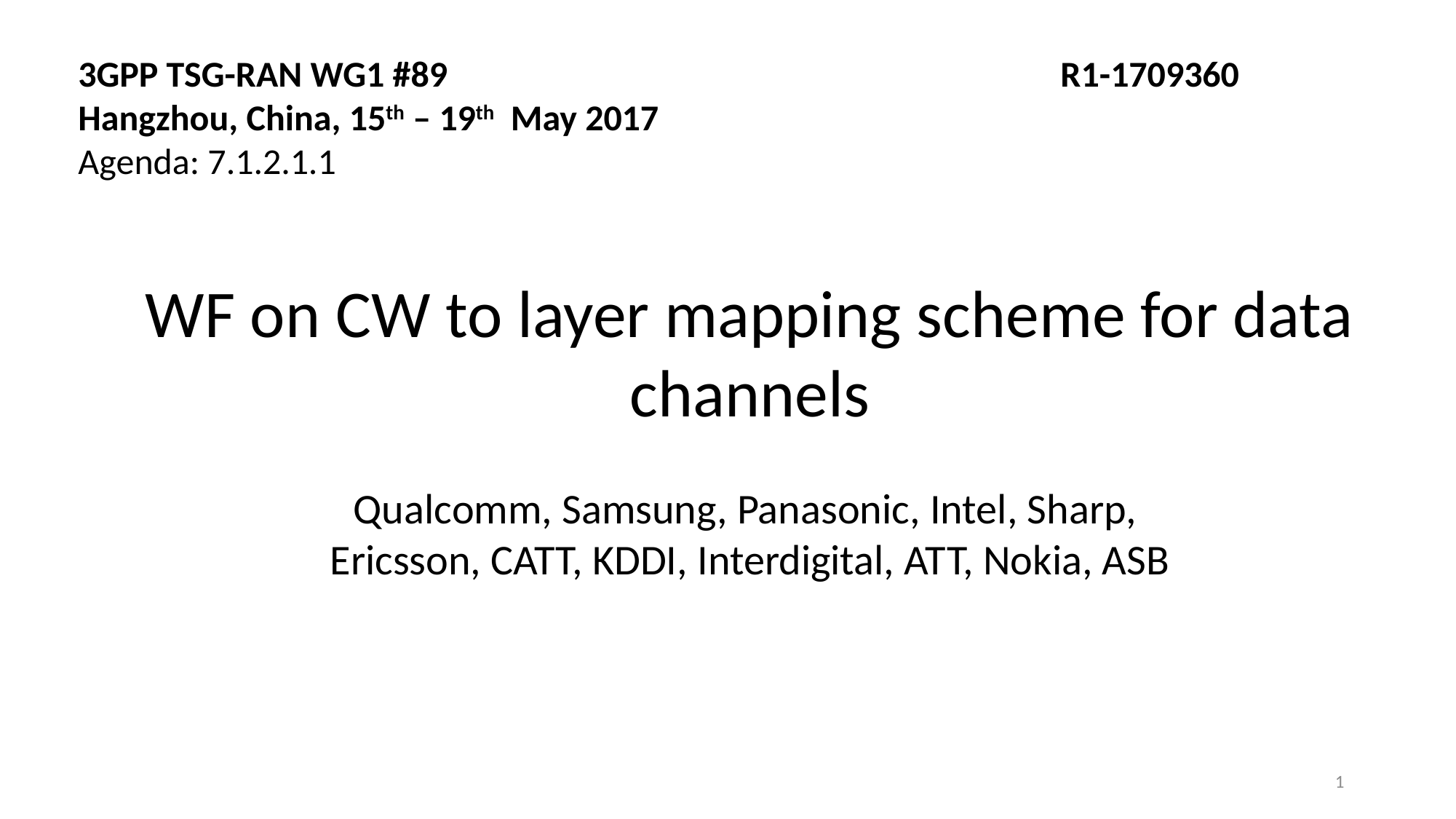

3GPP TSG-RAN WG1 #89						R1-1709360
Hangzhou, China, 15th – 19th  May 2017
Agenda: 7.1.2.1.1
WF on CW to layer mapping scheme for data channels

Qualcomm, Samsung, Panasonic, Intel, Sharp,
Ericsson, CATT, KDDI, Interdigital, ATT, Nokia, ASB
1